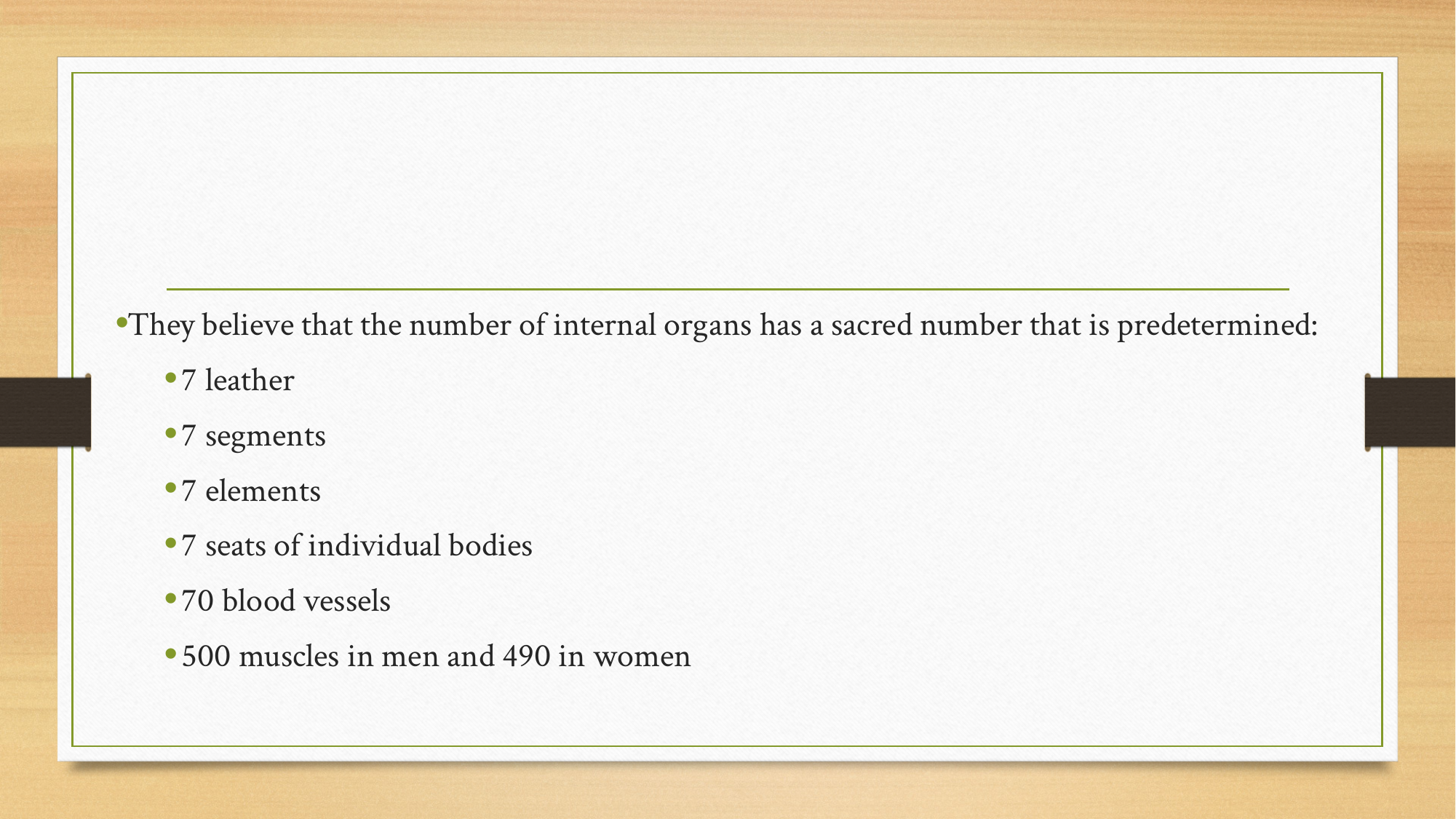

They believe that the number of internal organs has a sacred number that is predetermined:
7 leather
7 segments
7 elements
7 seats of individual bodies
70 blood vessels
500 muscles in men and 490 in women